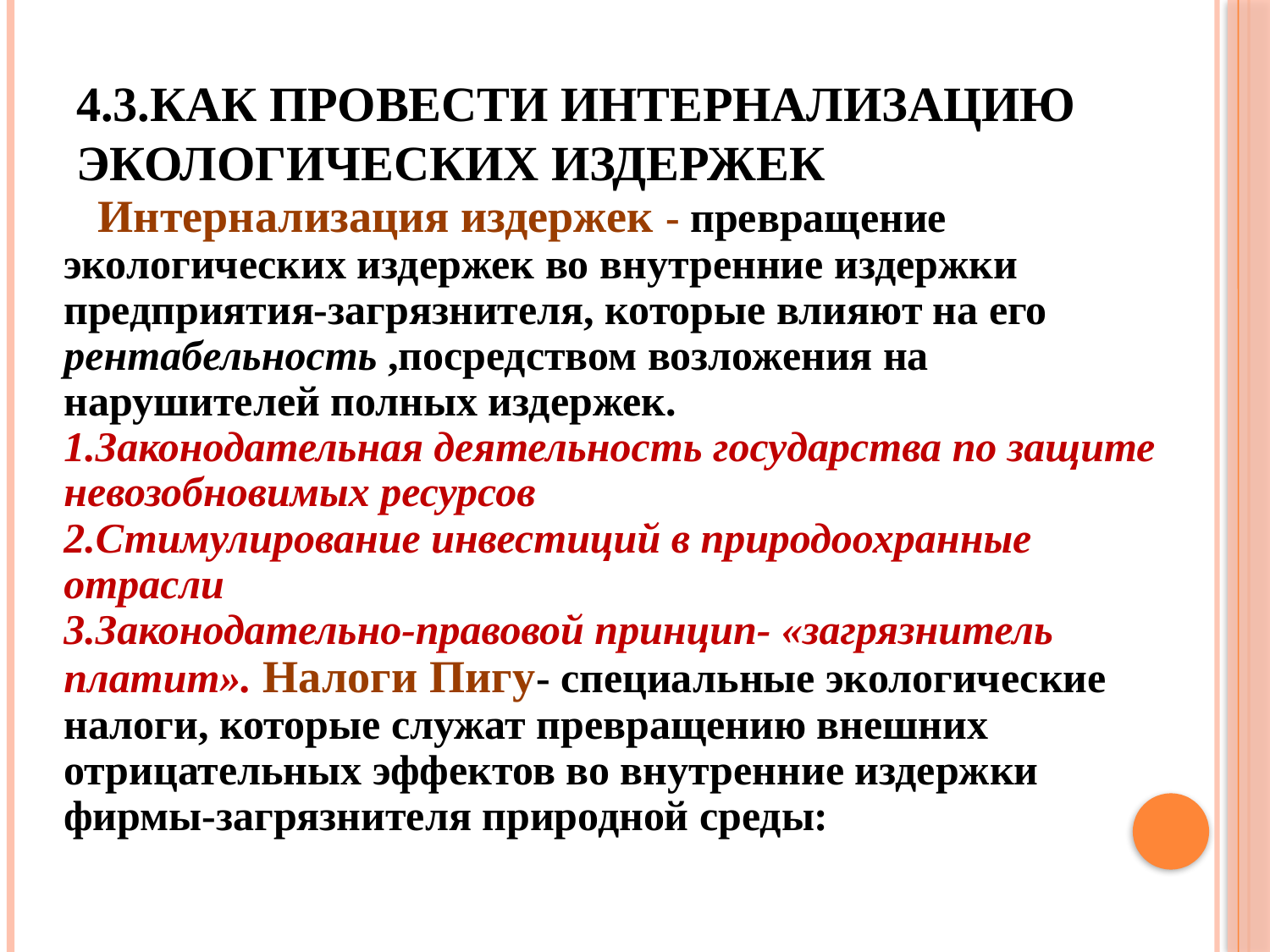

# 4.3.КАК ПРОВЕСТИ ИНТЕРНАЛИЗАЦИЮ ЭКОЛОГИЧЕСКИХ ИЗДЕРЖЕК
   Интернализация издержек - превращение экологических издержек во внутренние издержки предприятия-загрязнителя, которые влияют на его рентабельность ,посредством возложения на нарушителей полных издержек.
1.Законодательная деятельность государства по защите невозобновимых ресурсов
2.Стимулирование инвестиций в природоохранные отрасли
3.Законодательно-правовой принцип- «загрязнитель платит». Налоги Пигу- специальные экологические налоги, которые служат превращению внешних отрицательных эффектов во внутренние издержки фирмы-загрязнителя природной среды: